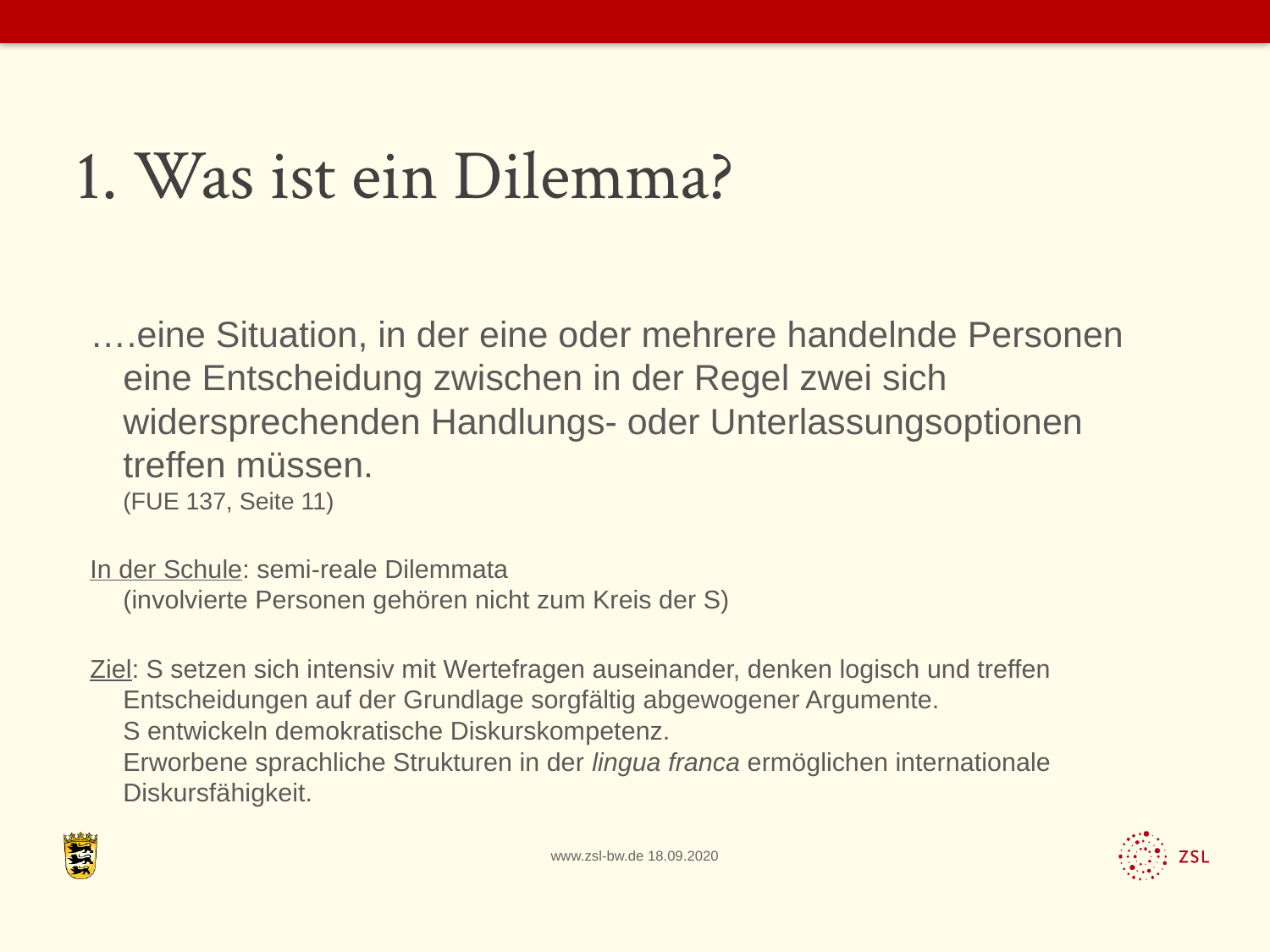

# 1. Was ist ein Dilemma?

….eine Situation, in der eine oder mehrere handelnde Personen eine Entscheidung zwischen in der Regel zwei sich widersprechenden Handlungs- oder Unterlassungsoptionen treffen müssen.
(FUE 137, Seite 11)

In der Schule: semi-reale Dilemmata
(involvierte Personen gehören nicht zum Kreis der S)

Ziel: S setzen sich intensiv mit Wertefragen auseinander, denken logisch und treffen Entscheidungen auf der Grundlage sorgfältig abgewogener Argumente.
S entwickeln demokratische Diskurskompetenz.
Erworbene sprachliche Strukturen in der lingua franca ermöglichen internationale Diskursfähigkeit.